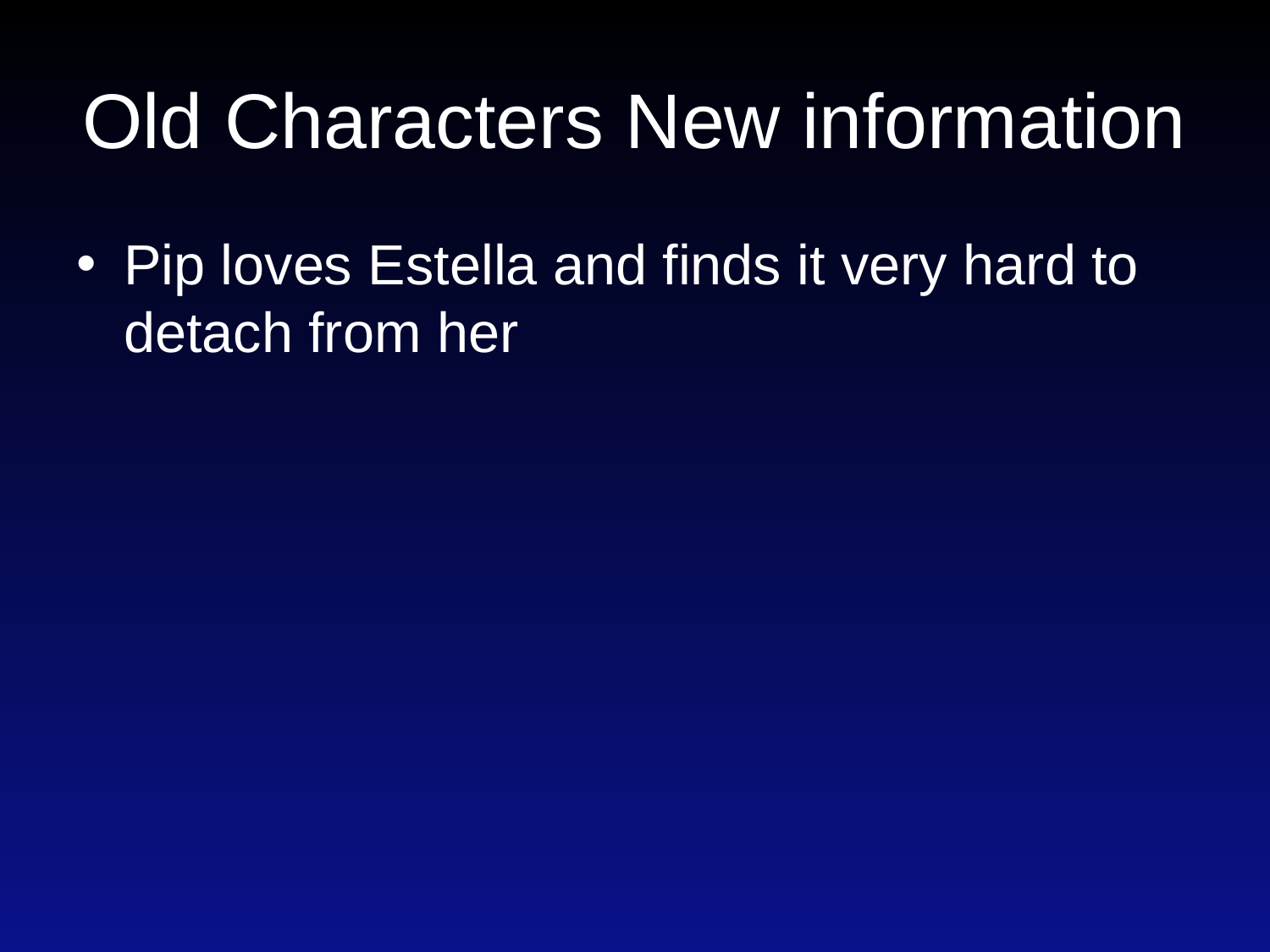

# Old Characters New information
Pip loves Estella and finds it very hard to detach from her